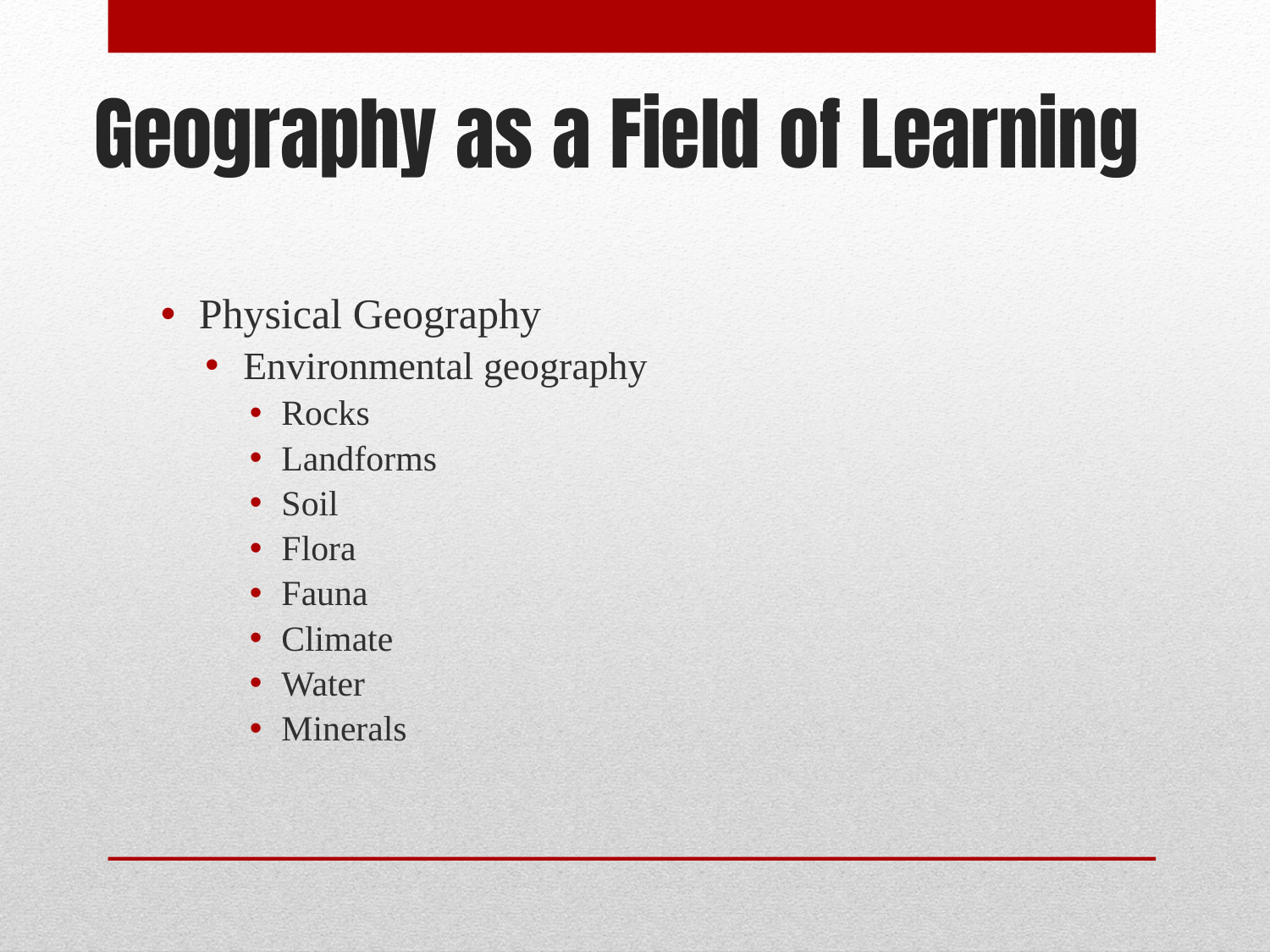

Geography as a Field of Learning
Physical Geography
Environmental geography
Rocks
Landforms
Soil
Flora
Fauna
Climate
Water
Minerals